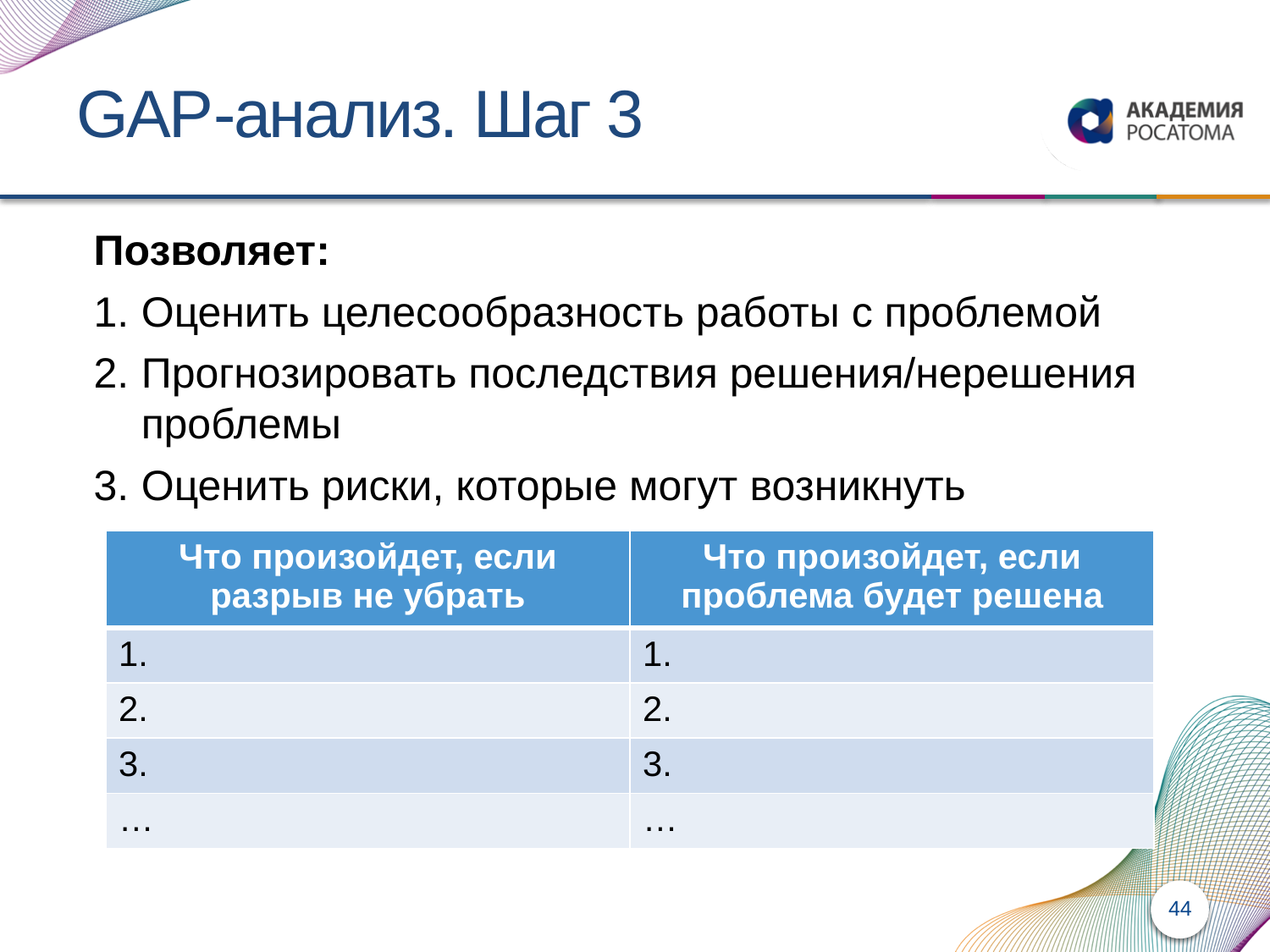

# GAP-анализ. Шаг 3
Позволяет:
Оценить целесообразность работы с проблемой
Прогнозировать последствия решения/нерешения проблемы
Оценить риски, которые могут возникнуть
| Что произойдет, если разрыв не убрать | Что произойдет, если проблема будет решена |
| --- | --- |
| 1. | 1. |
| 2. | 2. |
| 3. | 3. |
| … | … |
44